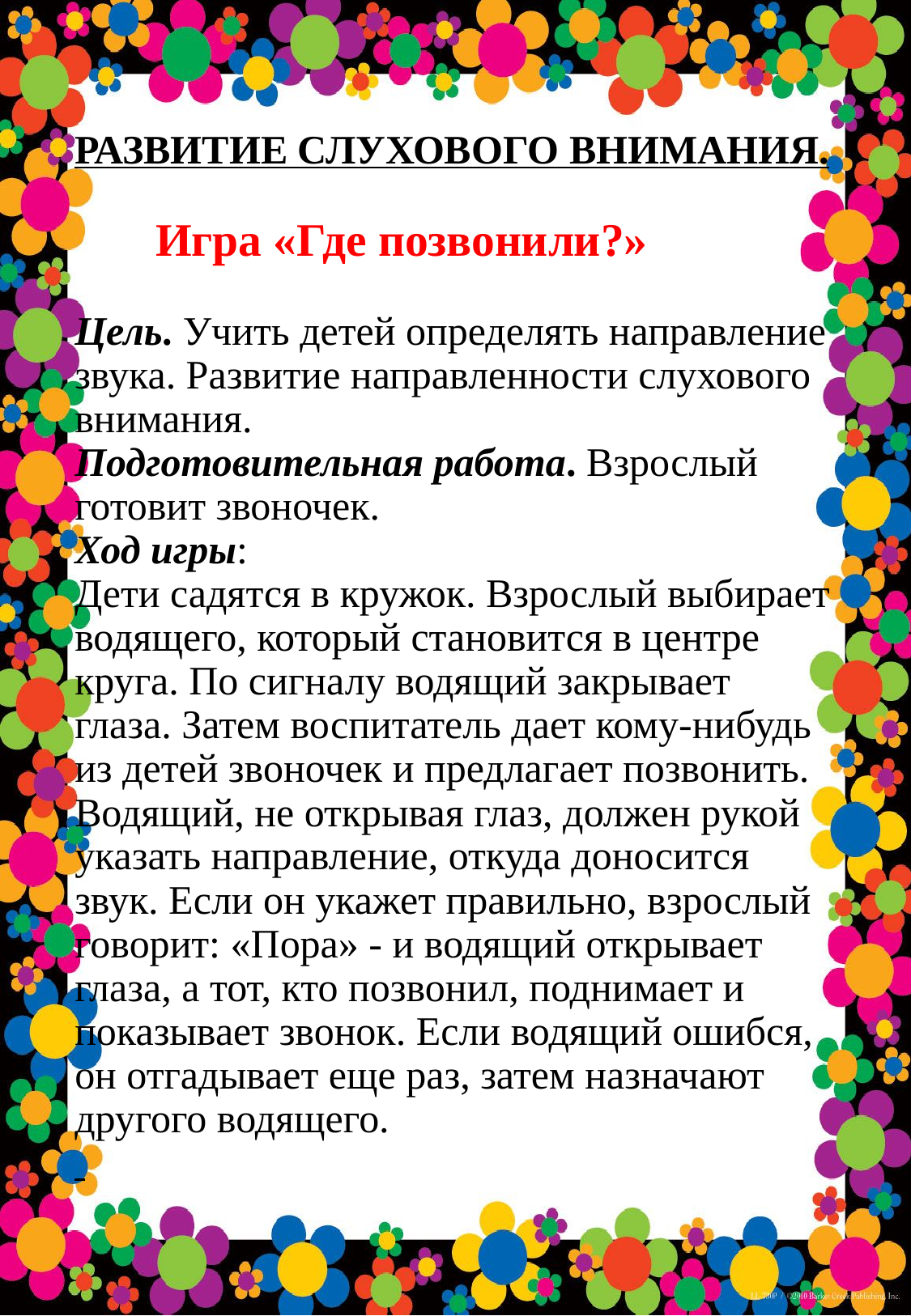

# РАЗВИТИЕ СЛУХОВОГО ВНИМАНИЯ. Игра «Где позвонили?» Цель. Учить детей определять направление звука. Развитие направленности слухового внимания. Подготовительная работа. Взрослый готовит звоночек. Ход игры: Дети садятся в кружок. Взрослый выбирает водящего, который становится в центре круга. По сигналу водящий закрывает глаза. Затем воспитатель дает кому-нибудь из детей звоночек и предлагает позвонить. Водящий, не открывая глаз, должен рукой указать направление, откуда доносится звук. Если он укажет правильно, взрослый говорит: «Пора» - и водящий открывает глаза, а тот, кто позвонил, поднимает и показывает звонок. Если водящий ошибся, он отгадывает еще раз, затем назначают другого водящего.